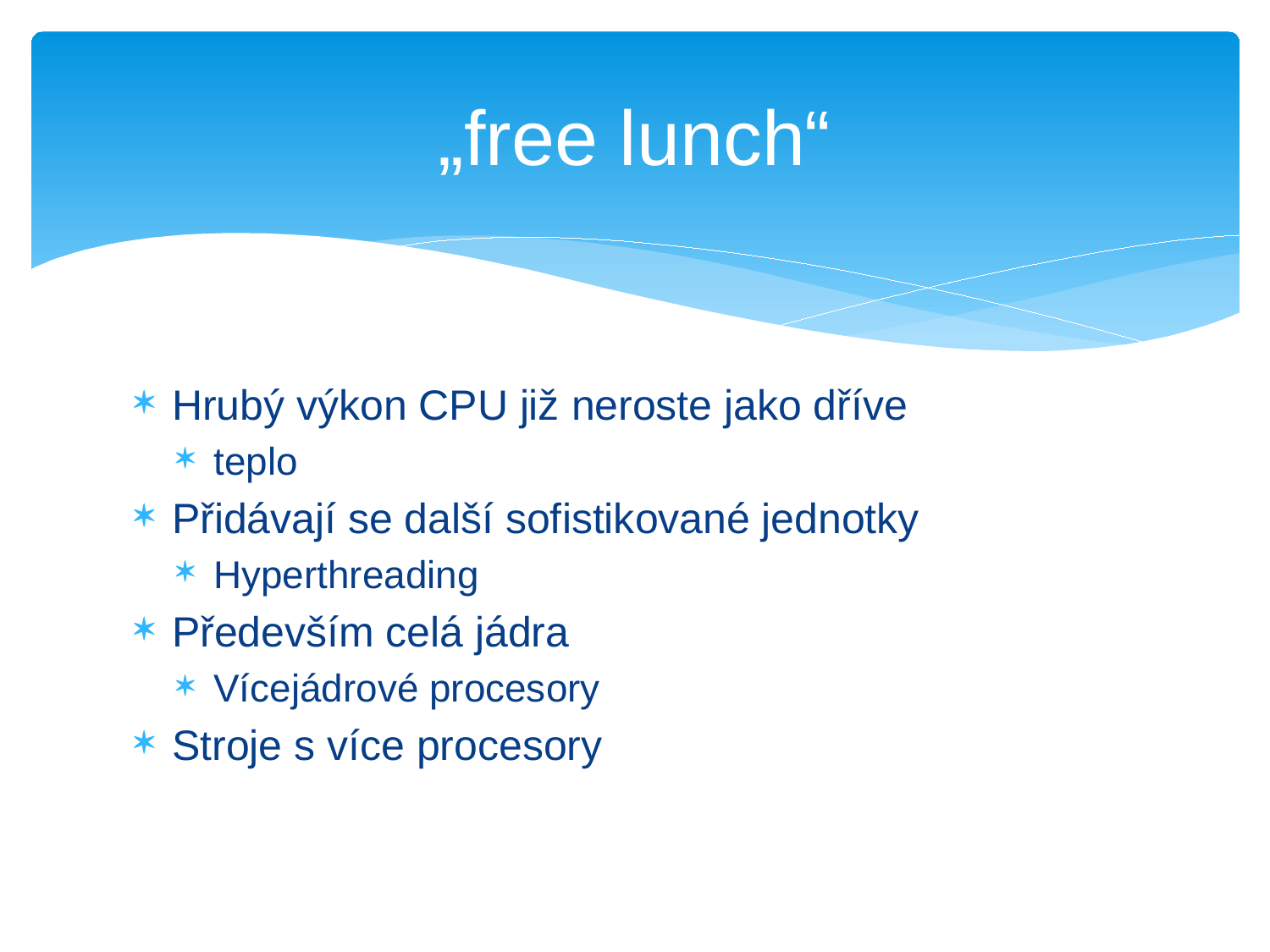

# „free lunch“
Hrubý výkon CPU již neroste jako dříve
teplo
Přidávají se další sofistikované jednotky
Hyperthreading
Především celá jádra
Vícejádrové procesory
Stroje s více procesory